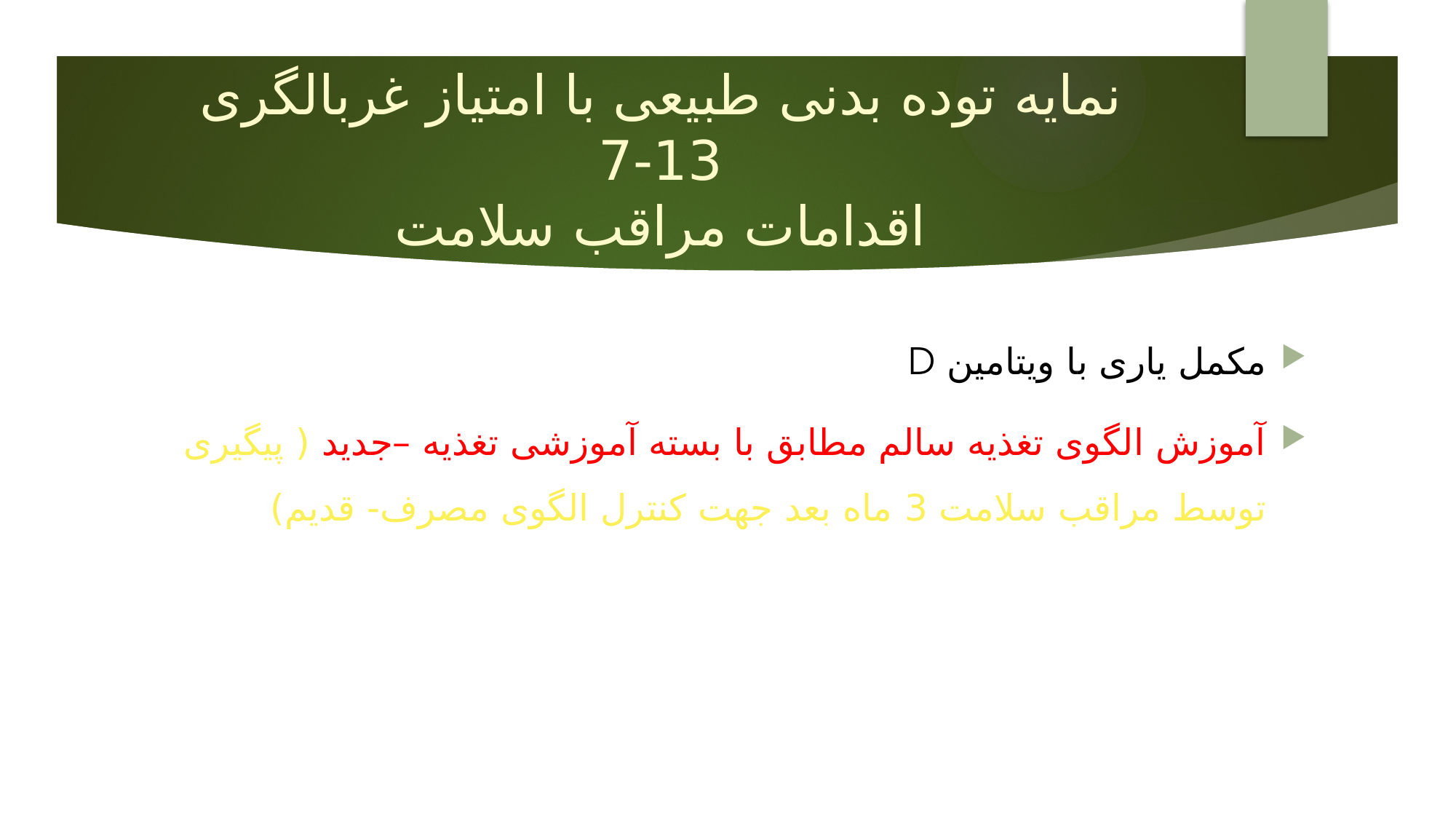

# نمایه توده بدنی طبیعی با امتیاز غربالگری 13-7 اقدامات مراقب سلامت
مکمل یاری با ویتامین D
آموزش الگوی تغذیه سالم مطابق با بسته آموزشی تغذیه –جدید ( پیگیری توسط مراقب سلامت 3 ماه بعد جهت کنترل الگوی مصرف- قدیم)